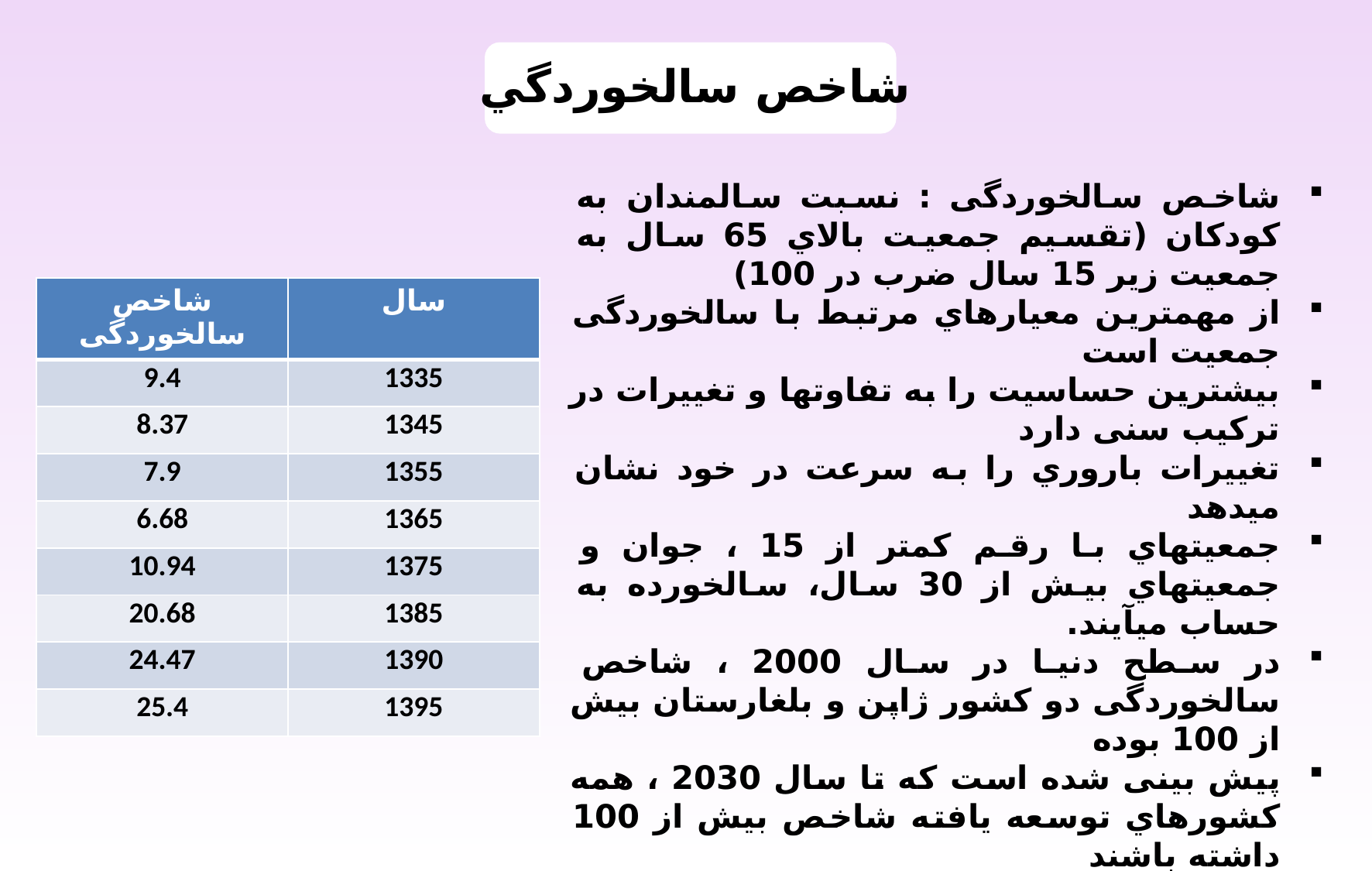

شاخص سالخوردگي
شاخص سالخوردگی : نسبت سالمندان به كودكان (تقسيم جمعيت بالاي 65 سال به جمعيت زیر 15 سال ضرب در 100)
از مهمترین معيارهاي مرتبط با سالخوردگی جمعيت است
بيشترین حساسيت را به تفاوتها و تغييرات در تركيب سنی دارد
تغييرات باروري را به سرعت در خود نشان میدهد
جمعيتهاي با رقم كمتر از 15 ، جوان و جمعيتهاي بيش از 30 سال، سالخورده به حساب میآیند.
در سطح دنيا در سال 2000 ، شاخص سالخوردگی دو كشور ژاپن و بلغارستان بيش از 100 بوده
پيش بينی شده است كه تا سال 2030 ، همه كشورهاي توسعه یافته شاخص بيش از 100 داشته باشند
حتی در ژاپن و برخی كشورهاي اروپایی به بالاي 200 میرسد
در كشور ما ایران، نيز به بحث سالخوردگی جمعيت بيش از پيش توجه شده است و با توجه به روندهاي آینده، انتظار افزایش داریم

مطالعه ی ضرغامی 1390
| شاخص سالخوردگی | سال |
| --- | --- |
| 9.4 | 1335 |
| 8.37 | 1345 |
| 7.9 | 1355 |
| 6.68 | 1365 |
| 10.94 | 1375 |
| 20.68 | 1385 |
| 24.47 | 1390 |
| 25.4 | 1395 |